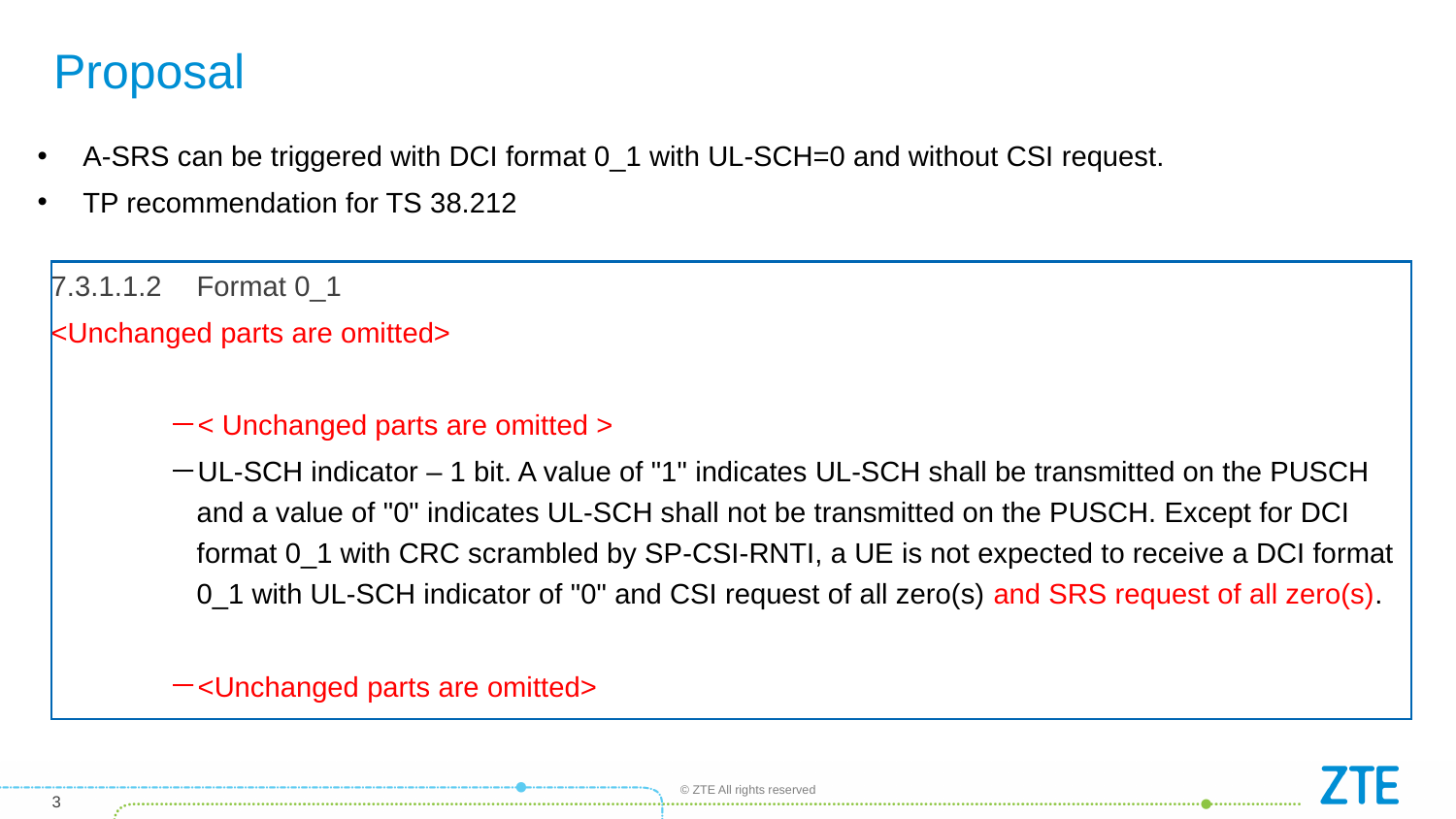

# Proposal
A-SRS can be triggered with DCI format 0_1 with UL-SCH=0 and without CSI request.
TP recommendation for TS 38.212
7.3.1.1.2	Format 0_1
<Unchanged parts are omitted>

< Unchanged parts are omitted >
UL-SCH indicator – 1 bit. A value of "1" indicates UL-SCH shall be transmitted on the PUSCH and a value of "0" indicates UL-SCH shall not be transmitted on the PUSCH. Except for DCI format 0_1 with CRC scrambled by SP-CSI-RNTI, a UE is not expected to receive a DCI format 0_1 with UL-SCH indicator of "0" and CSI request of all zero(s) and SRS request of all zero(s).

<Unchanged parts are omitted>